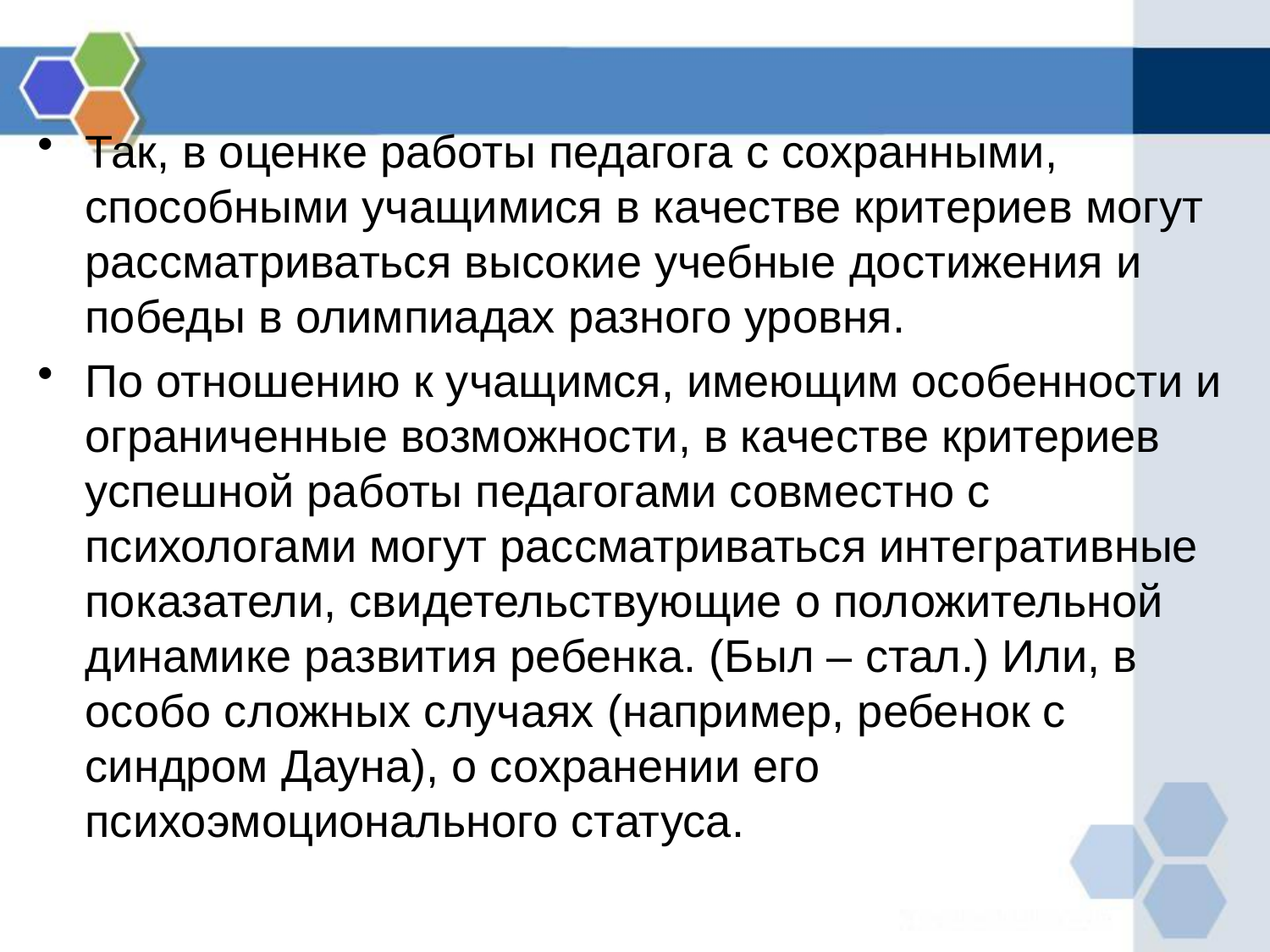

Так, в оценке работы педагога с сохранными, способными учащимися в качестве критериев могут рассматриваться высокие учебные достижения и победы в олимпиадах разного уровня.
По отношению к учащимся, имеющим особенности и ограниченные возможности, в качестве критериев успешной работы педагогами совместно с психологами могут рассматриваться интегративные показатели, свидетельствующие о положительной динамике развития ребенка. (Был – стал.) Или, в особо сложных случаях (например, ребенок с синдром Дауна), о сохранении его психоэмоционального статуса.